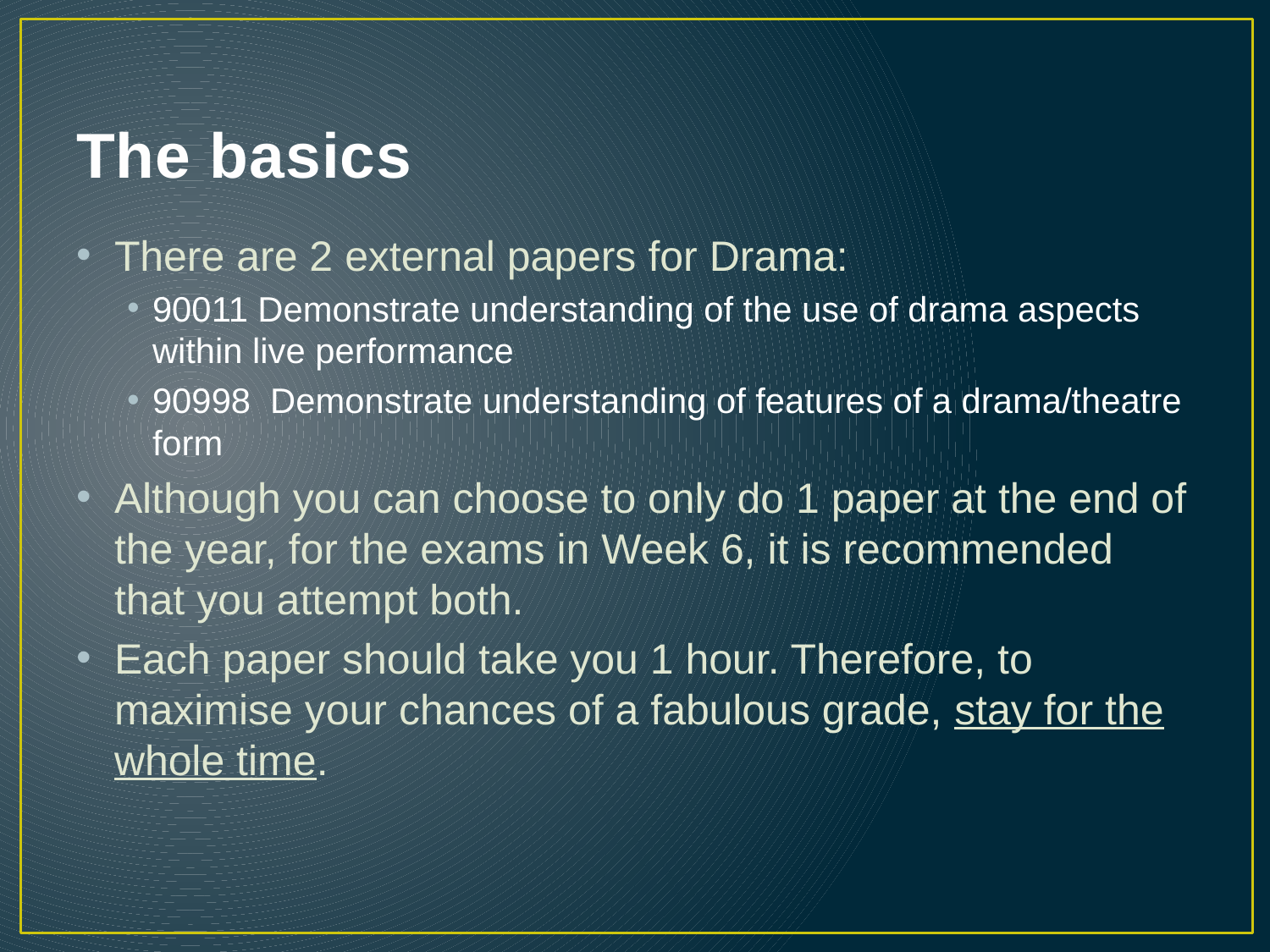

# The basics
There are 2 external papers for Drama:
90011 Demonstrate understanding of the use of drama aspects within live performance
90998  Demonstrate understanding of features of a drama/theatre form
Although you can choose to only do 1 paper at the end of the year, for the exams in Week 6, it is recommended that you attempt both.
Each paper should take you 1 hour. Therefore, to maximise your chances of a fabulous grade, stay for the whole time.